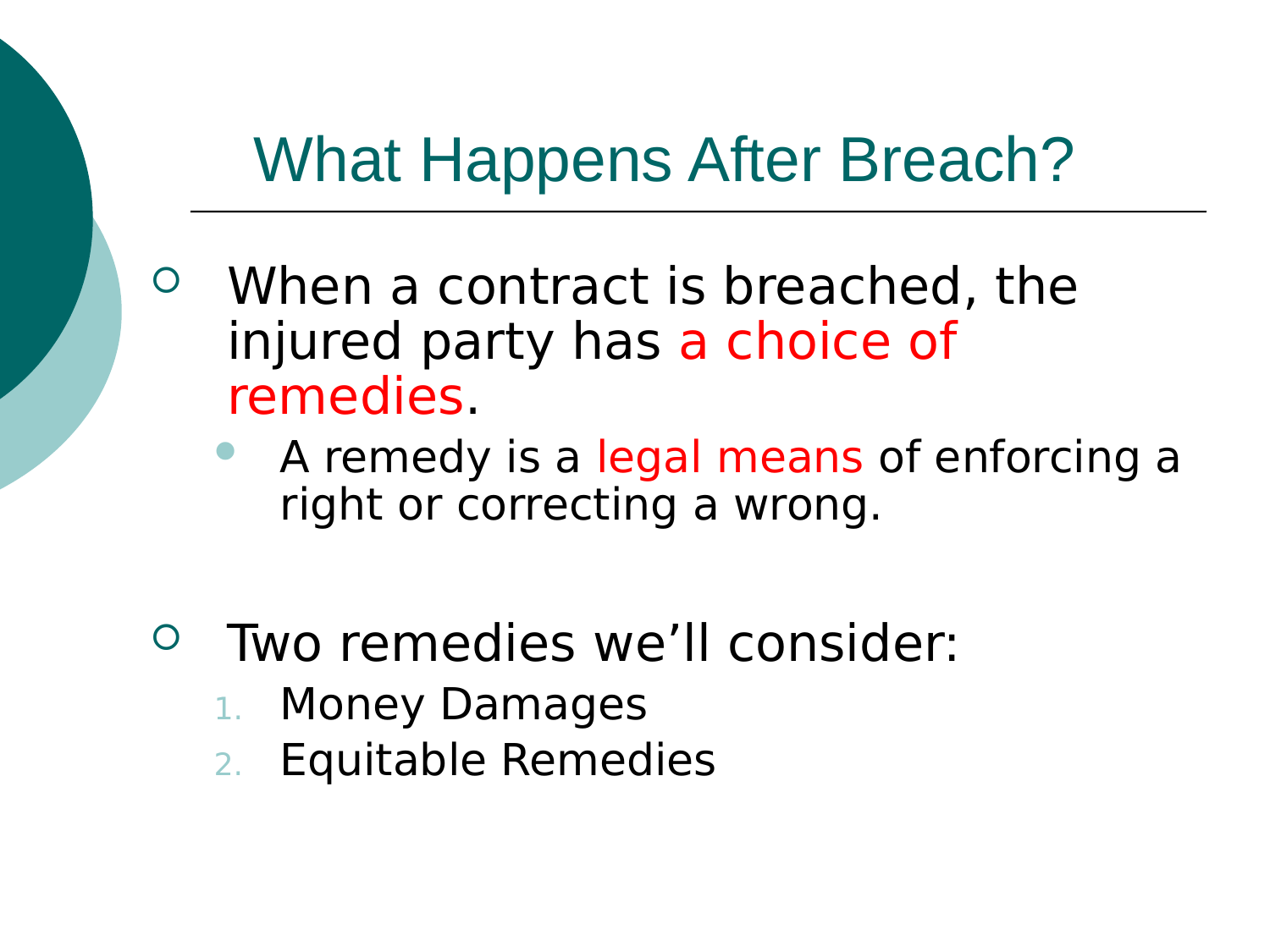

What Happens After Breach?
When a contract is breached, the injured party has a choice of remedies.
A remedy is a legal means of enforcing a right or correcting a wrong.

Two remedies we’ll consider:
Money Damages
Equitable Remedies